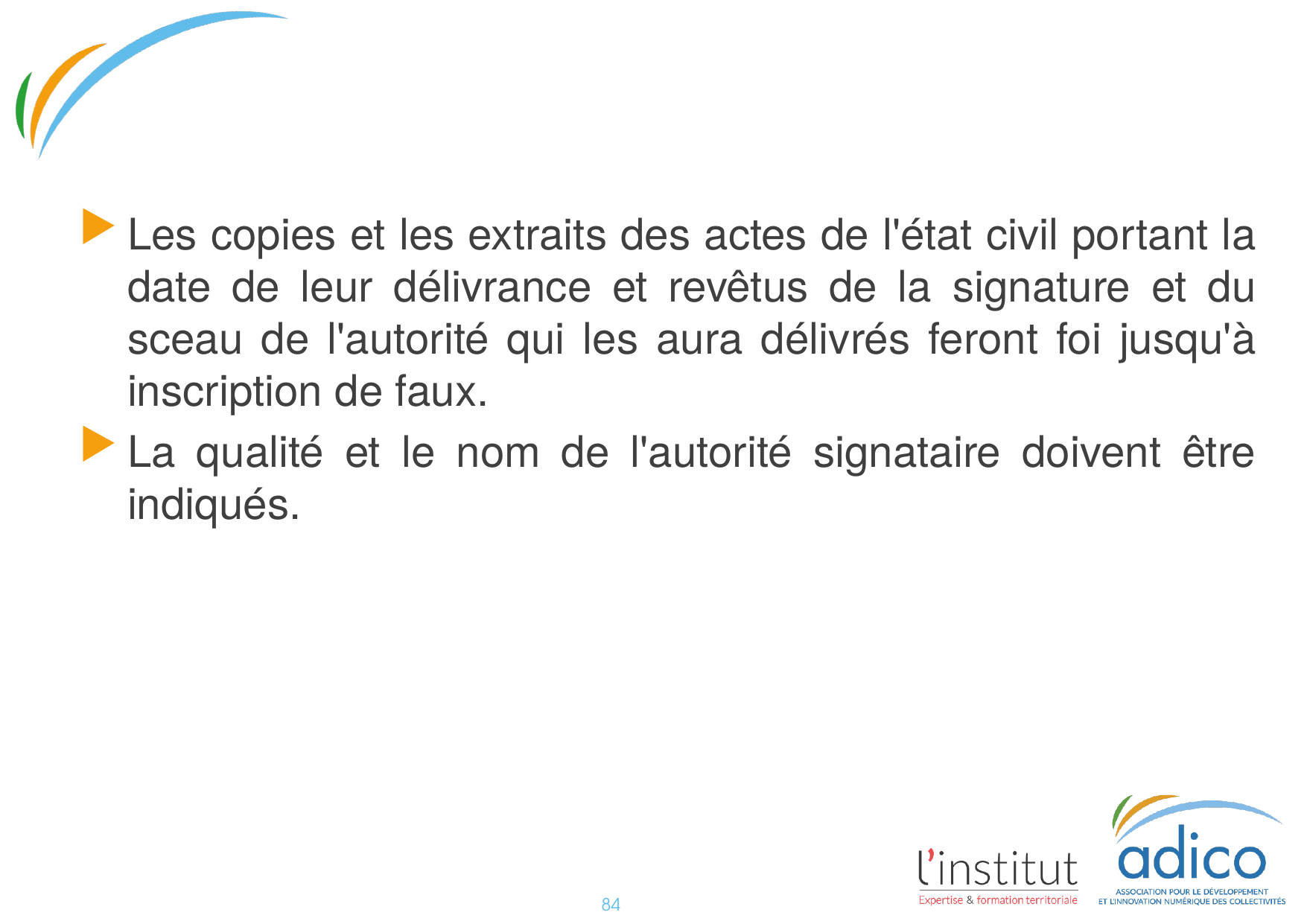

#

Les copies et les extraits des actes de l'état civil portant la date de leur délivrance et revêtus de la signature et du sceau de l'autorité qui les aura délivrés feront foi jusqu'à inscription de faux.
La qualité et le nom de l'autorité signataire doivent être indiqués.